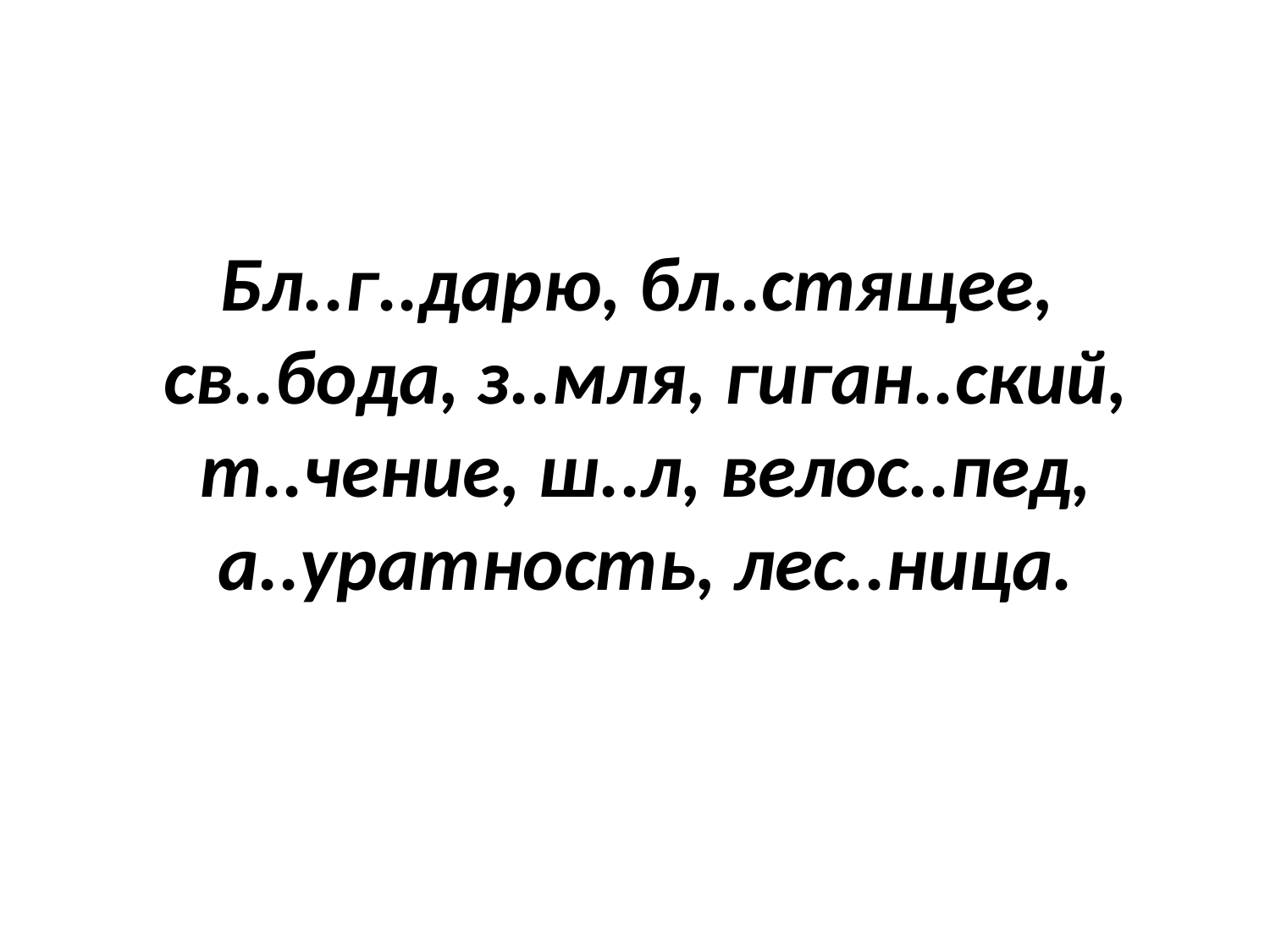

# Бл..г..дарю, бл..стящее,  св..бода, з..мля, гиган..ский, т..чение, ш..л, велос..пед, а..уратность, лес..ница.